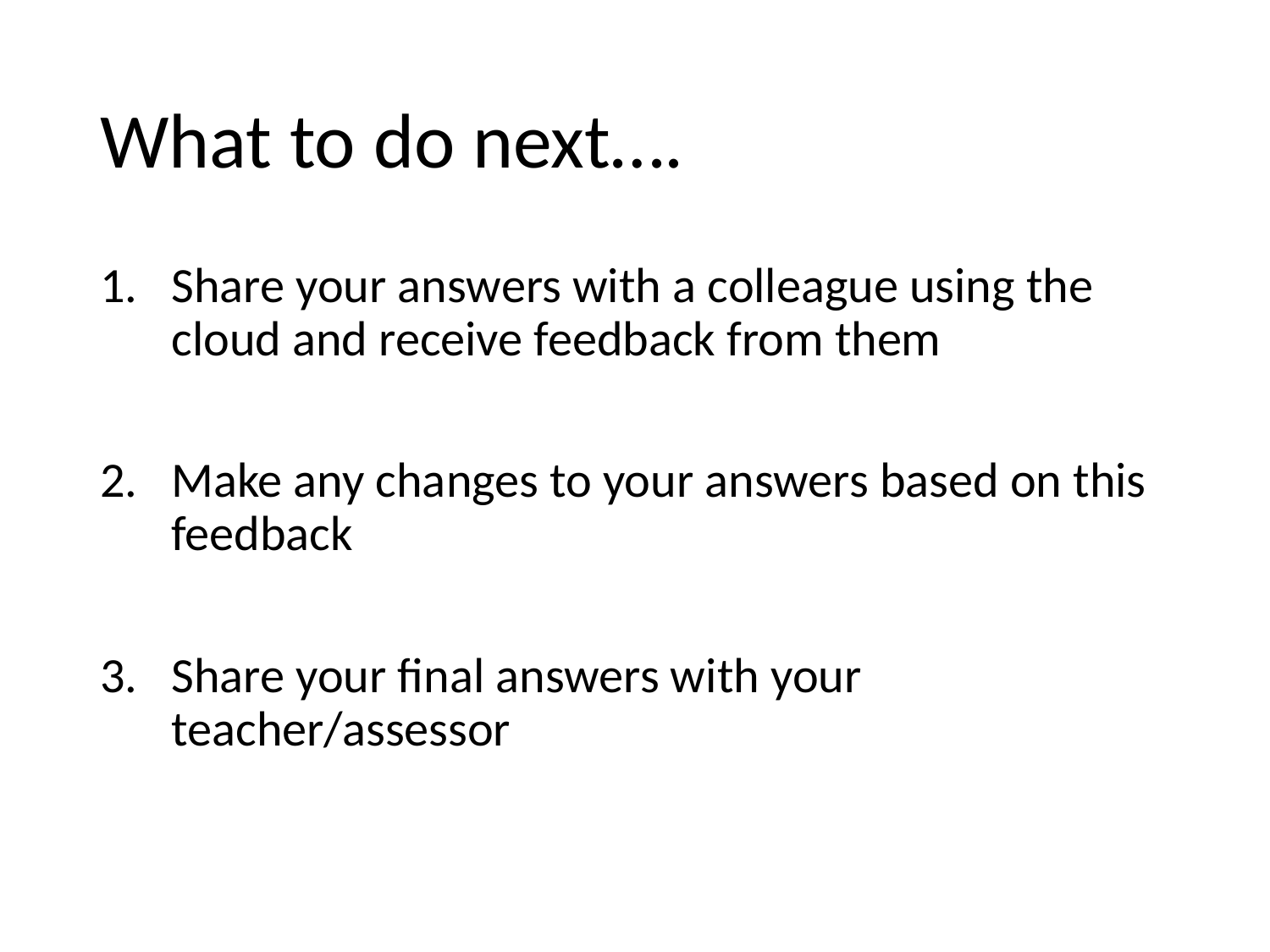

# What to do next….
Share your answers with a colleague using the cloud and receive feedback from them

Make any changes to your answers based on this feedback

Share your final answers with your teacher/assessor